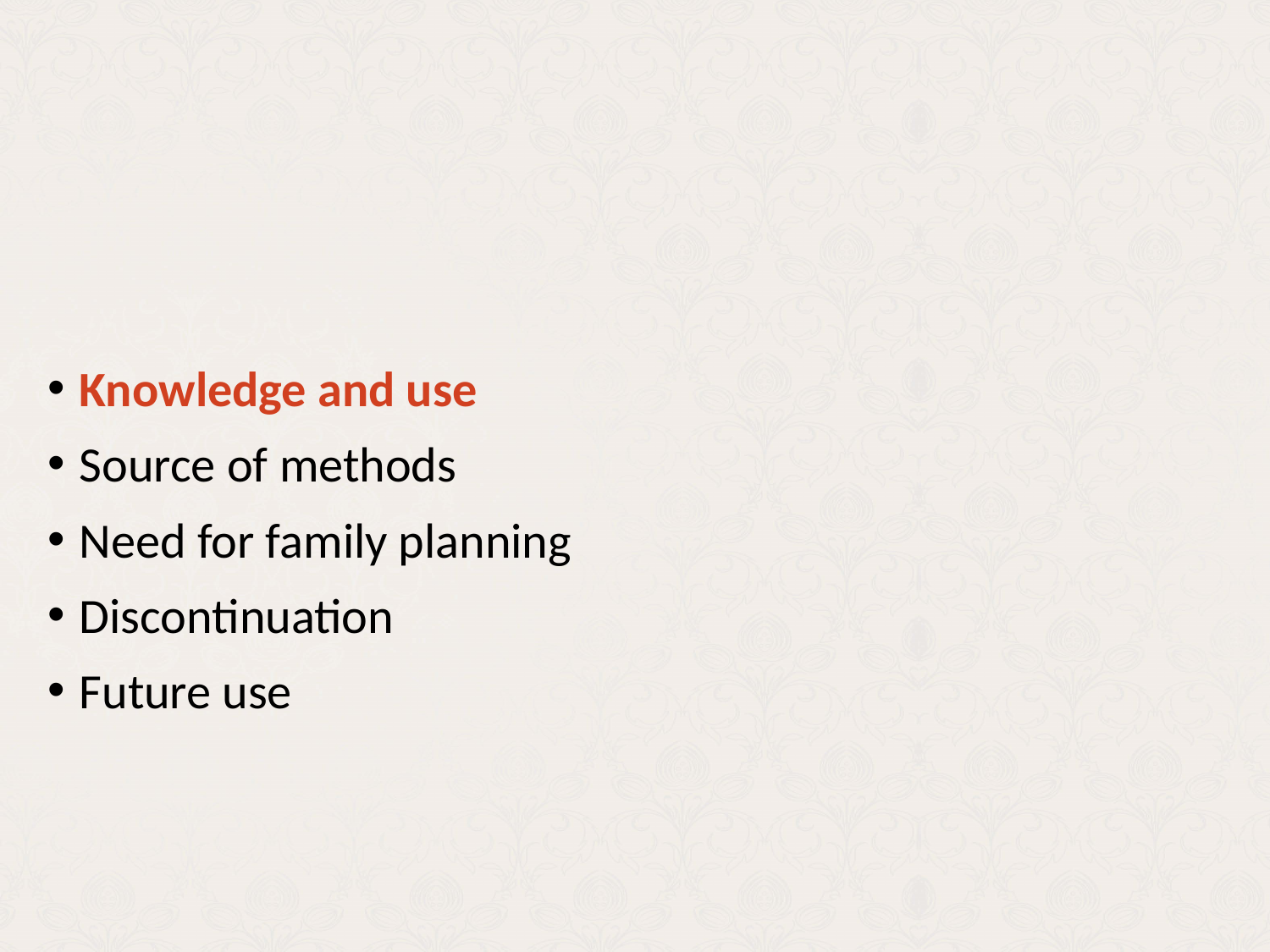

Knowledge and use
Source of methods
Need for family planning
Discontinuation
Future use